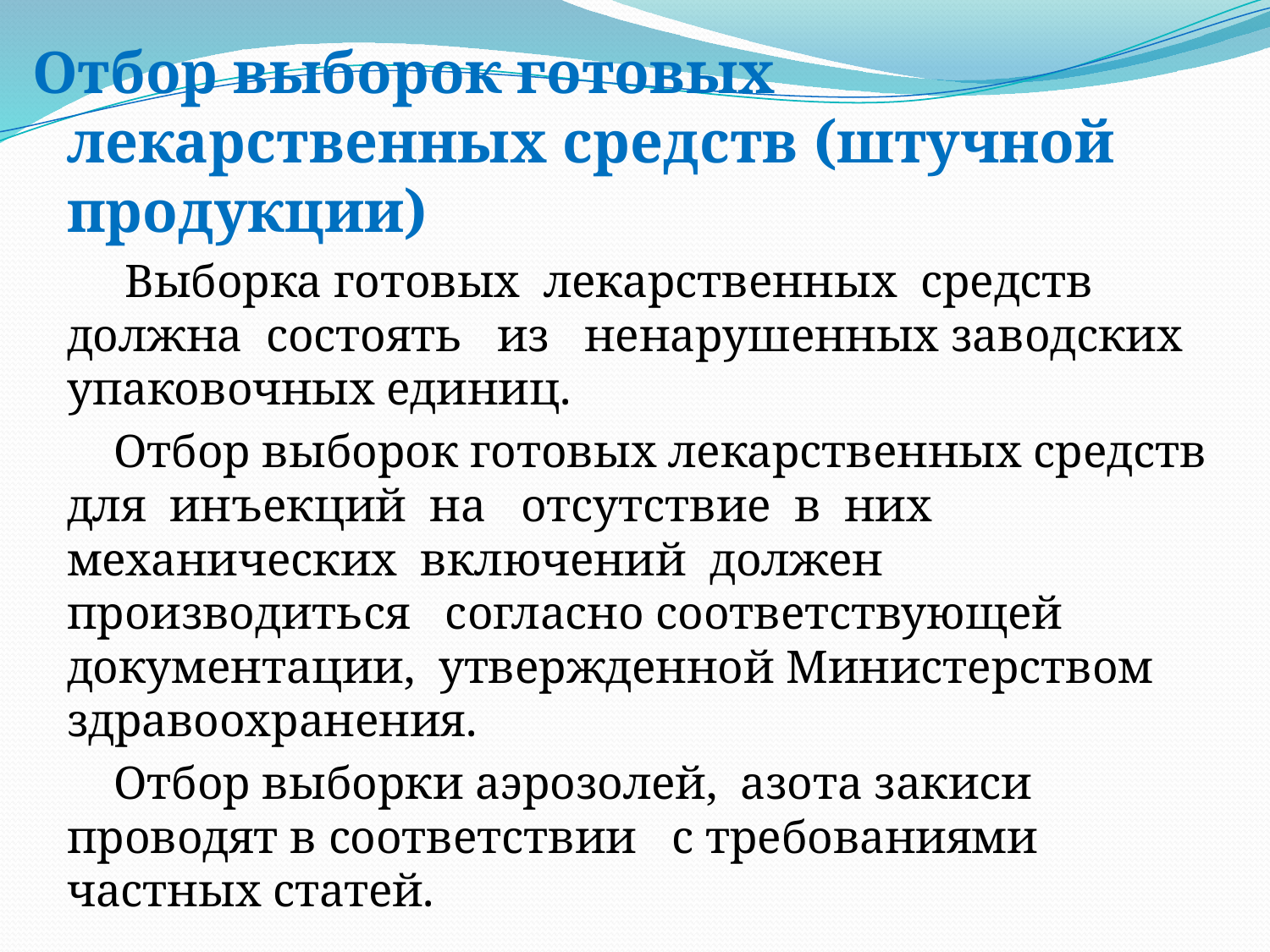

Отбор выборок готовых лекарственных средств (штучной продукции)
        Выборка готовых  лекарственных  средств  должна  состоять   из   ненарушенных заводских упаковочных единиц.
       Отбор выборок готовых лекарственных средств  для  инъекций  на   отсутствие  в  них  механических  включений  должен  производиться   согласно соответствующей документации,  утвержденной Министерством   здравоохранения.
       Отбор выборки аэрозолей,  азота закиси проводят в соответствии   с требованиями частных статей.

#